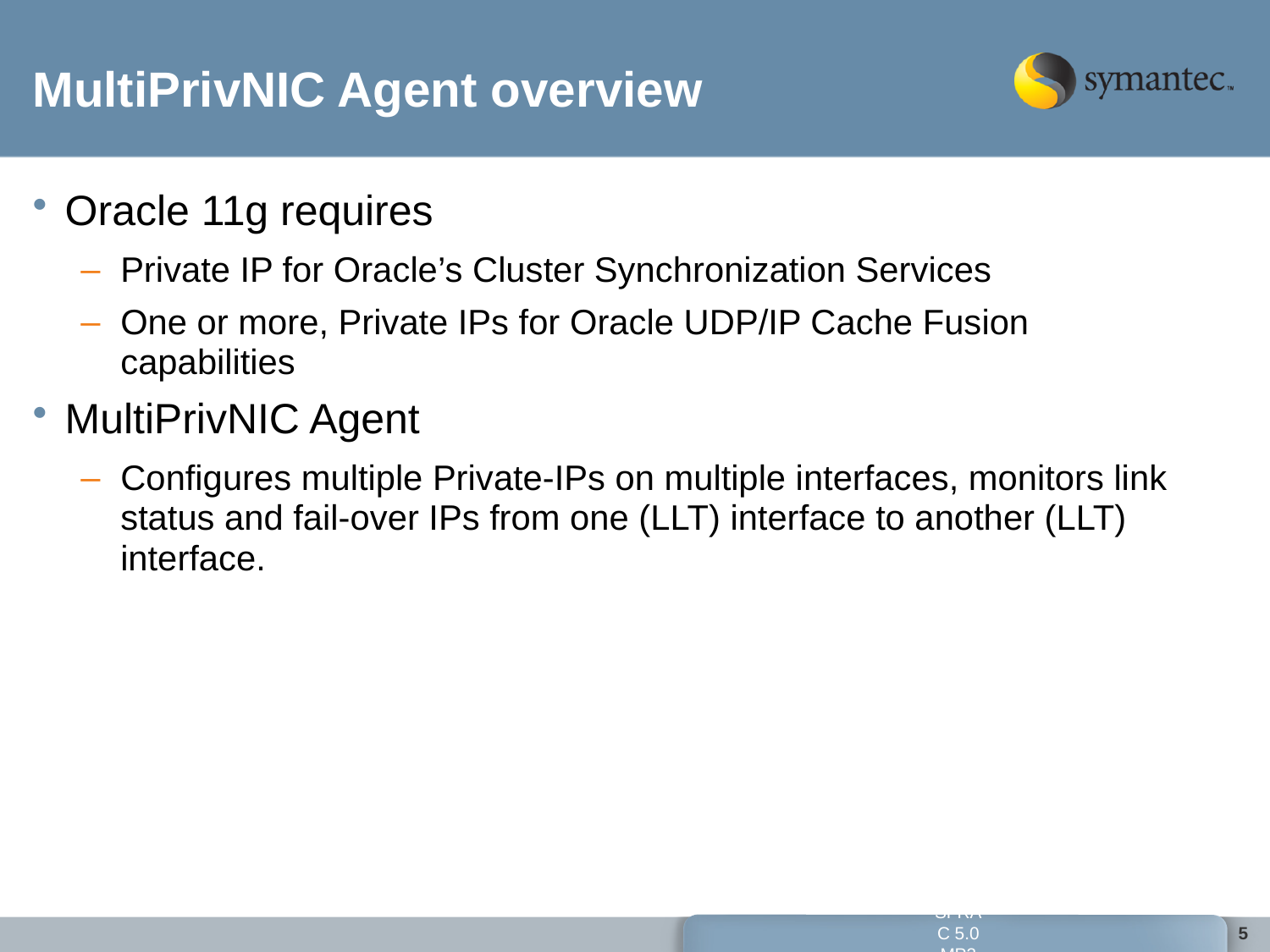

# MultiPrivNIC Agent overview
Oracle 11g requires
Private IP for Oracle’s Cluster Synchronization Services
One or more, Private IPs for Oracle UDP/IP Cache Fusion capabilities
MultiPrivNIC Agent
Configures multiple Private-IPs on multiple interfaces, monitors link status and fail-over IPs from one (LLT) interface to another (LLT) interface.

SFRAC 5.0 MP3
5